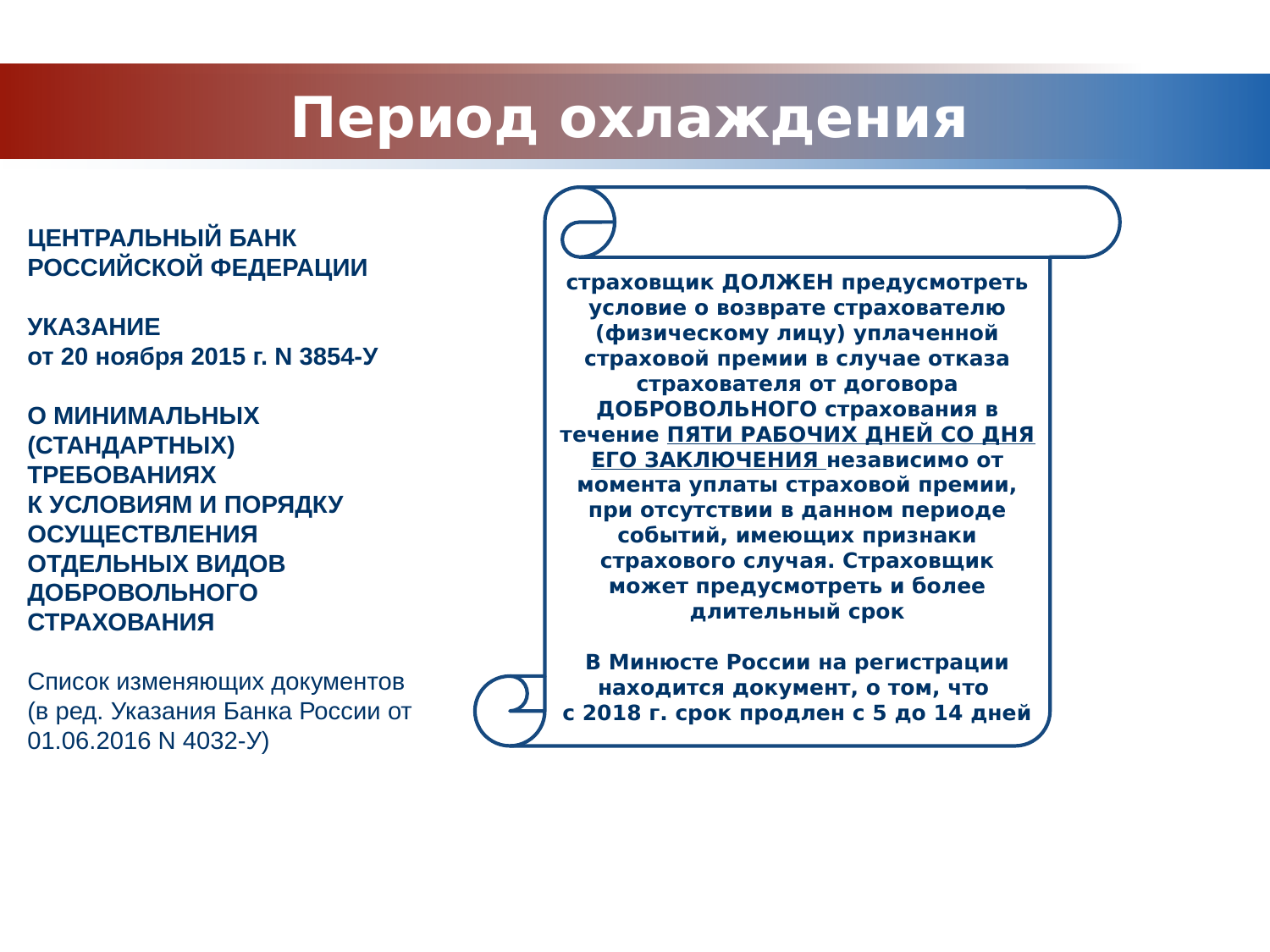

# Период охлаждения

ЦЕНТРАЛЬНЫЙ БАНК РОССИЙСКОЙ ФЕДЕРАЦИИ

УКАЗАНИЕ
от 20 ноября 2015 г. N 3854-У

О МИНИМАЛЬНЫХ (СТАНДАРТНЫХ) ТРЕБОВАНИЯХ
К УСЛОВИЯМ И ПОРЯДКУ ОСУЩЕСТВЛЕНИЯ ОТДЕЛЬНЫХ ВИДОВ
ДОБРОВОЛЬНОГО СТРАХОВАНИЯ

Список изменяющих документов
(в ред. Указания Банка России от 01.06.2016 N 4032-У)

страховщик ДОЛЖЕН предусмотреть условие о возврате страхователю (физическому лицу) уплаченной страховой премии в случае отказа страхователя от договора ДОБРОВОЛЬНОГО страхования в течение ПЯТИ РАБОЧИХ ДНЕЙ СО ДНЯ ЕГО ЗАКЛЮЧЕНИЯ независимо от момента уплаты страховой премии, при отсутствии в данном периоде событий, имеющих признаки страхового случая. Страховщик может предусмотреть и более длительный срок

В Минюсте России на регистрации находится документ, о том, что
с 2018 г. срок продлен с 5 до 14 дней